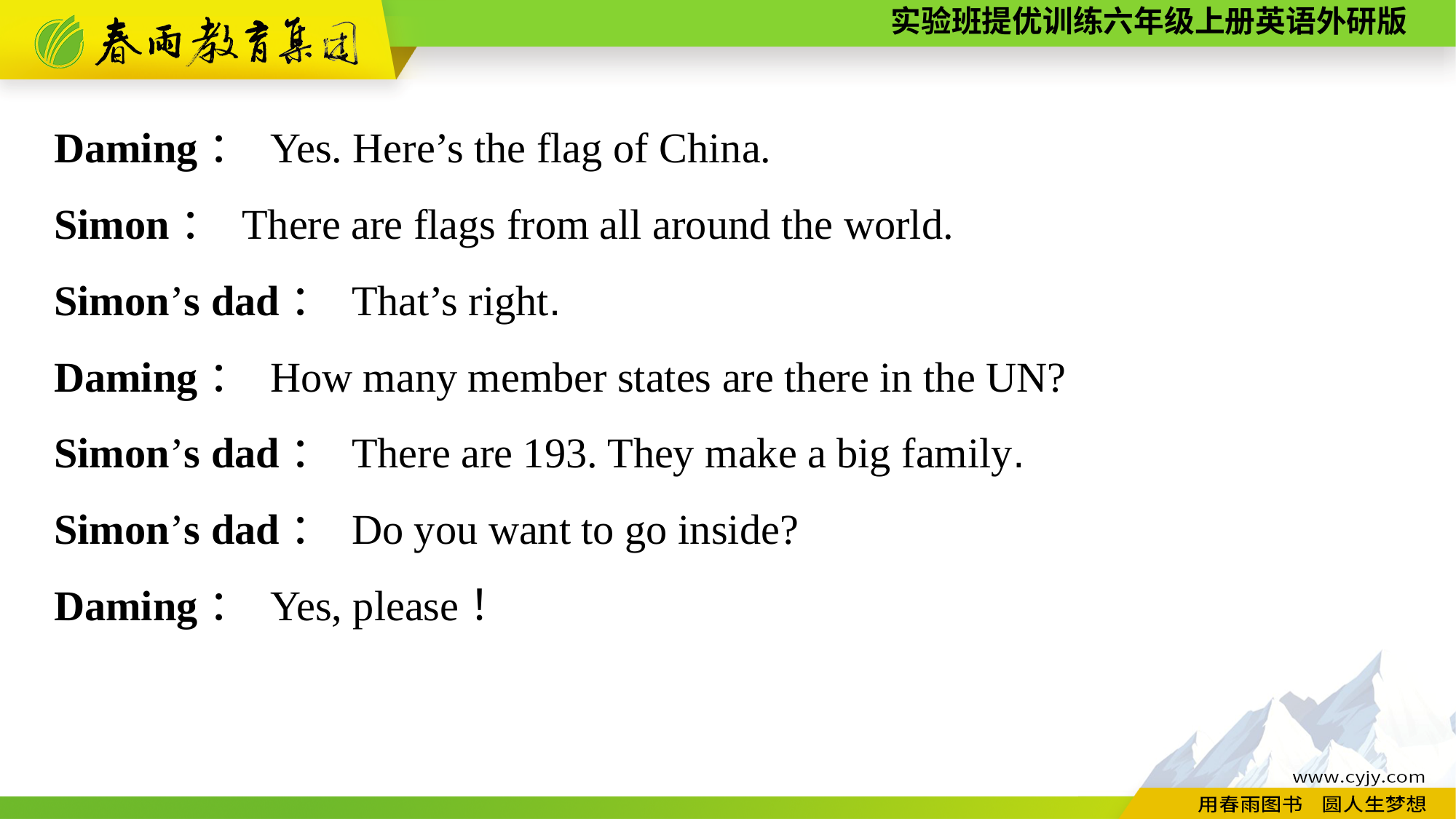

Daming： Yes. Here’s the flag of China.
Simon： There are flags from all around the world.
Simon’s dad： That’s right.
Daming： How many member states are there in the UN?
Simon’s dad： There are 193. They make a big family.
Simon’s dad： Do you want to go inside?
Daming： Yes, please！